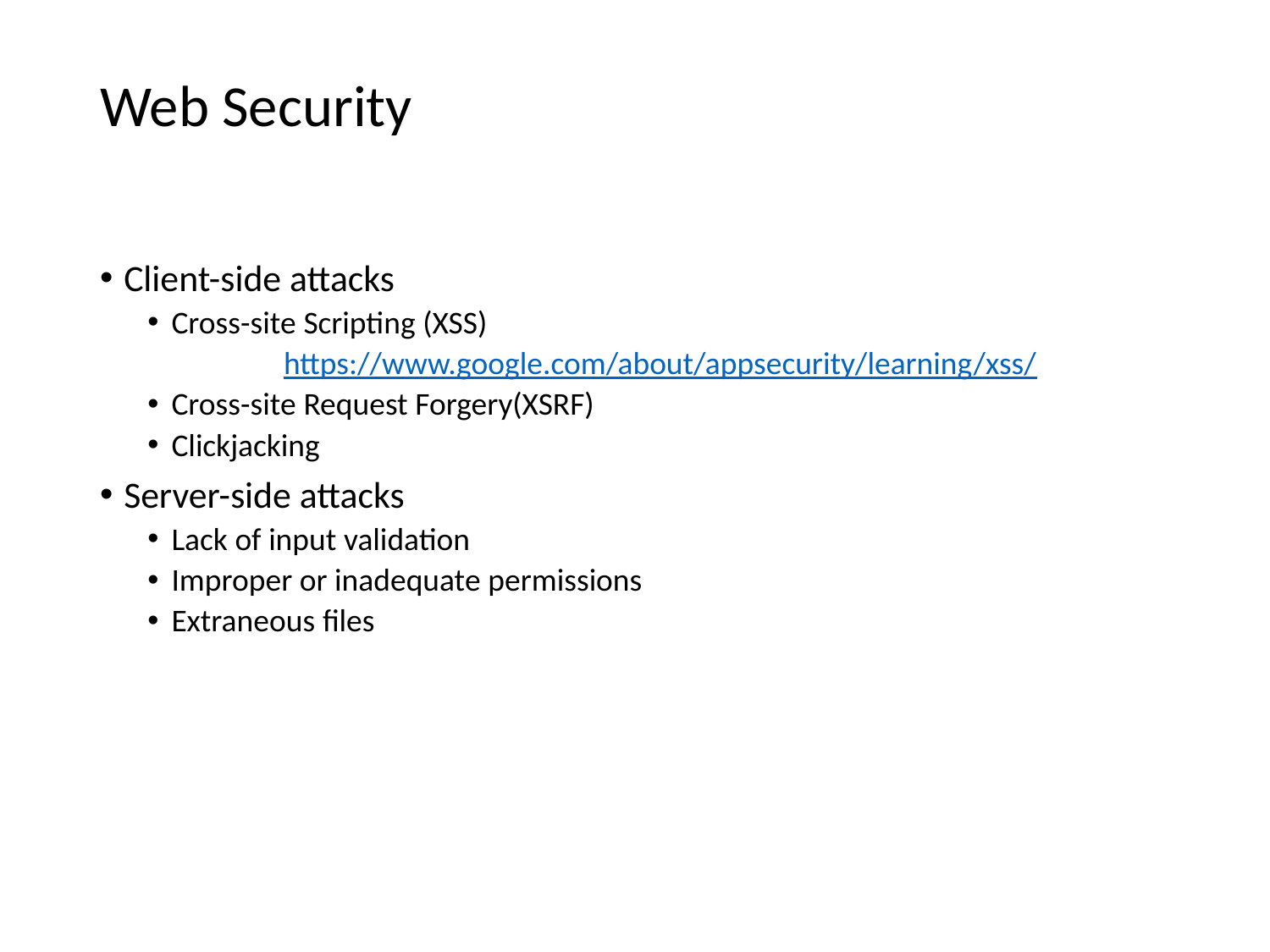

# Web Security
Client-side attacks
Cross-site Scripting (XSS)
https://www.google.com/about/appsecurity/learning/xss/
Cross-site Request Forgery(XSRF)
Clickjacking
Server-side attacks
Lack of input validation
Improper or inadequate permissions
Extraneous files